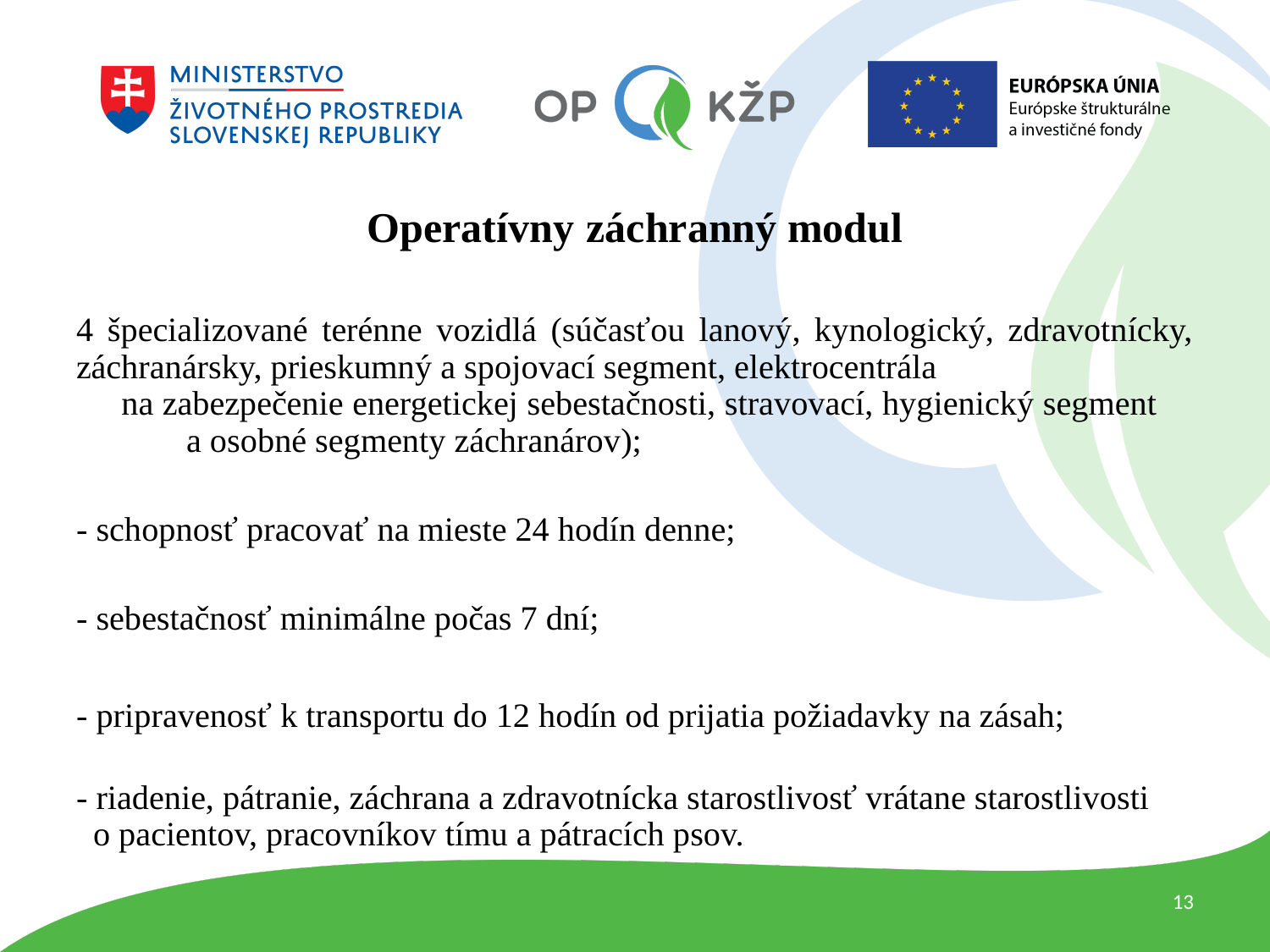

# Operatívny záchranný modul
4 špecializované terénne vozidlá (súčasťou lanový, kynologický, zdravotnícky, záchranársky, prieskumný a spojovací segment, elektrocentrála                                    na zabezpečenie energetickej sebestačnosti, stravovací, hygienický segment                  a osobné segmenty záchranárov);

- schopnosť pracovať na mieste 24 hodín denne;

- sebestačnosť minimálne počas 7 dní;

- pripravenosť k transportu do 12 hodín od prijatia požiadavky na zásah;

- riadenie, pátranie, záchrana a zdravotnícka starostlivosť vrátane starostlivosti
  o pacientov, pracovníkov tímu a pátracích psov.

13